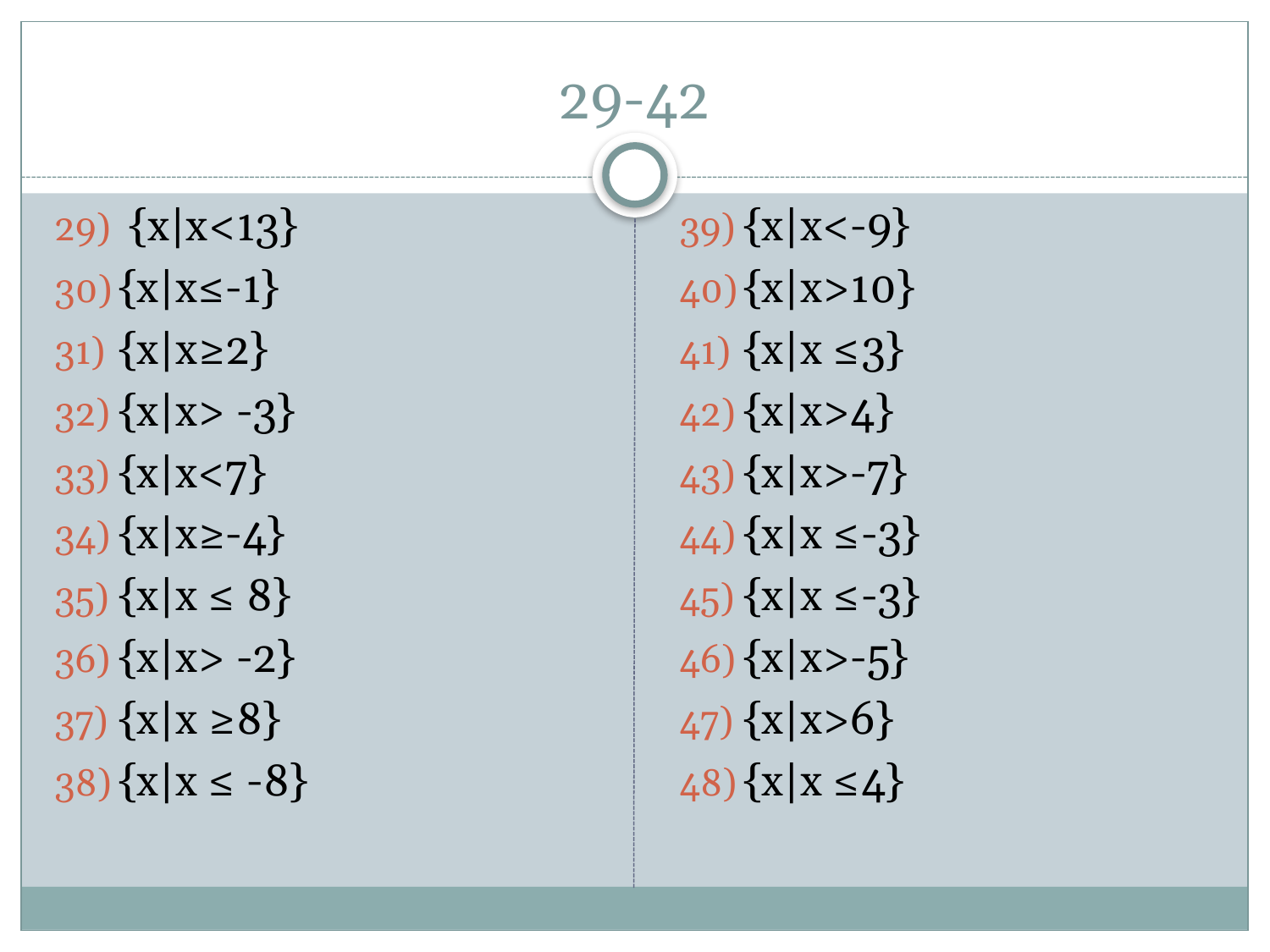

# 29-42
 {x|x<13}
{x|x≤-1}
{x|x≥2}
{x|x> -3}
{x|x<7}
{x|x≥-4}
{x|x ≤ 8}
{x|x> -2}
{x|x ≥8}
{x|x ≤ -8}
{x|x<-9}
{x|x>10}
{x|x ≤3}
{x|x>4}
{x|x>-7}
{x|x ≤-3}
{x|x ≤-3}
{x|x>-5}
{x|x>6}
{x|x ≤4}